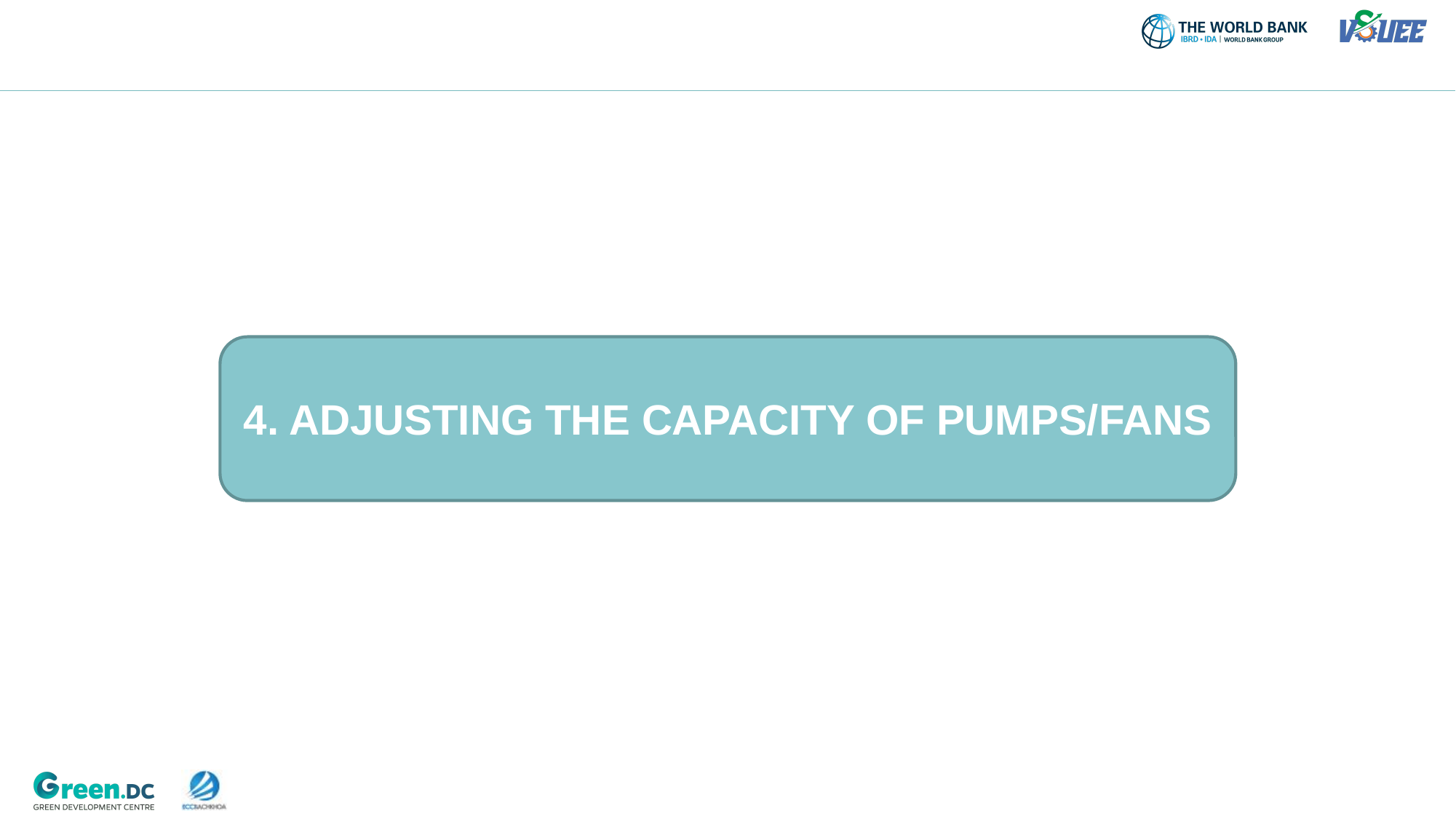

4. ADJUSTING THE CAPACITY OF PUMPS/FANS
16